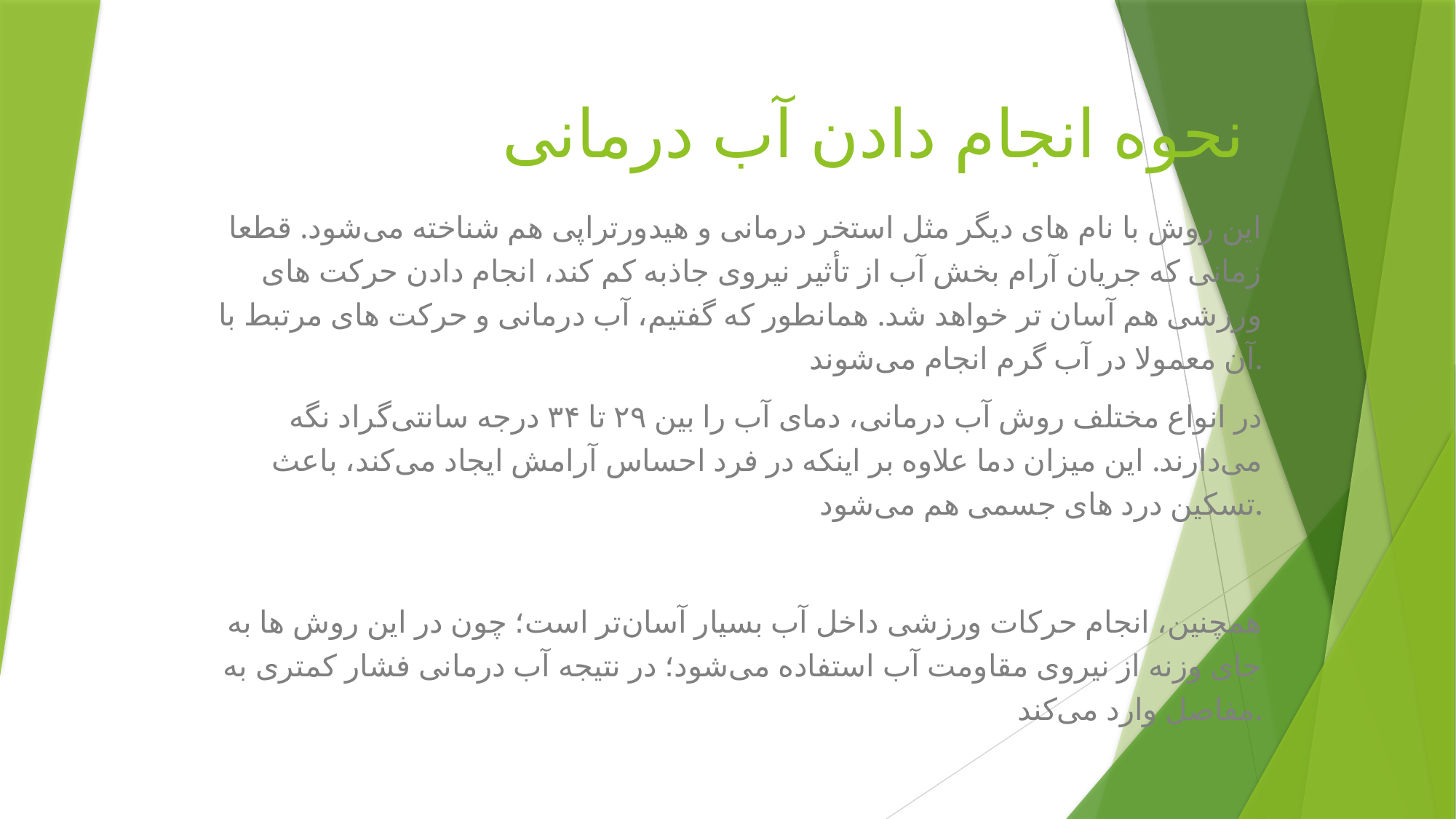

# نحوه انجام دادن آب درمانی
این روش با نام های دیگر مثل استخر درمانی و هیدورتراپی هم شناخته می‌شود. قطعا زمانی که جریان آرام بخش آب از تأثیر نیروی جاذبه کم کند، انجام دادن حرکت های ورزشی هم آسان تر خواهد شد. همانطور که گفتیم، آب درمانی و حرکت های مرتبط با آن معمولا در آب گرم انجام می‌شوند.
در انواع مختلف روش آب درمانی، دمای آب را بین ۲۹ تا ۳۴ درجه‌ سانتی‌گراد نگه می‌دارند. این میزان دما علاوه بر اینکه در فرد احساس آرامش ایجاد می‌کند، باعث تسکین درد ‌های جسمی هم می‌شود.

همچنین، انجام حرکات ورزشی داخل آب بسیار آسان‌تر است؛ چون در این روش ها به جای وزنه از نیروی مقاومت آب استفاده می‌شود؛ در نتیجه آب درمانی فشار کمتری به مفاصل وارد می‌کند.